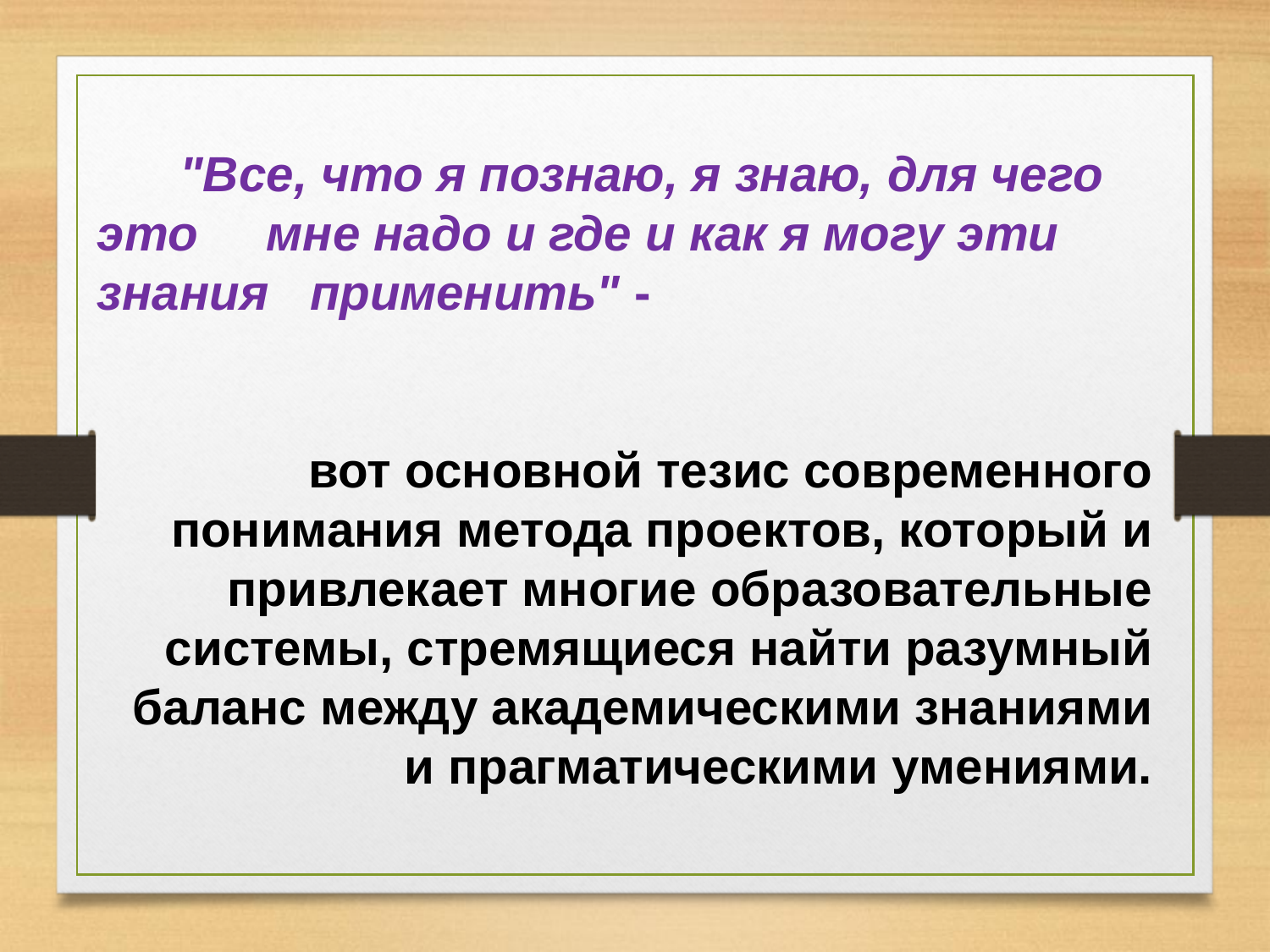

"Все, что я познаю, я знаю, для чего это     мне надо и где и как я могу эти знания   применить" -

вот основной тезис современного понимания метода проектов, который и привлекает многие образовательные системы, стремящиеся найти разумный баланс между академическими знаниями и прагматическими умениями.